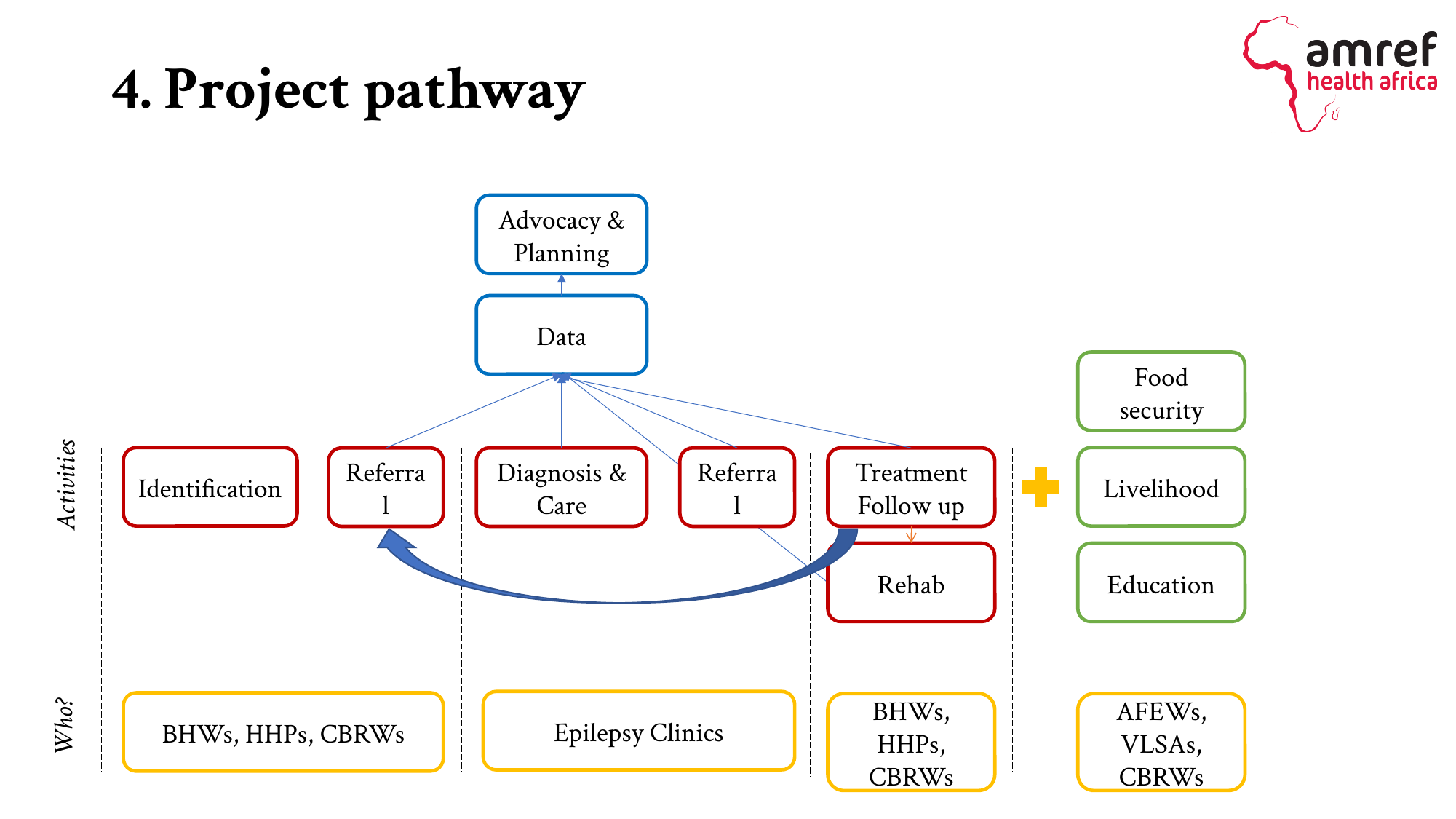

4. Project pathway
Advocacy & Planning
Data
Food security
Identification
Livelihood
Referral
Diagnosis & Care
Referral
Treatment Follow up

Activities

Rehab
Education
Epilepsy Clinics
BHWs, HHPs, CBRWs
BHWs, HHPs, CBRWs
AFEWs, VLSAs, CBRWs
Who?